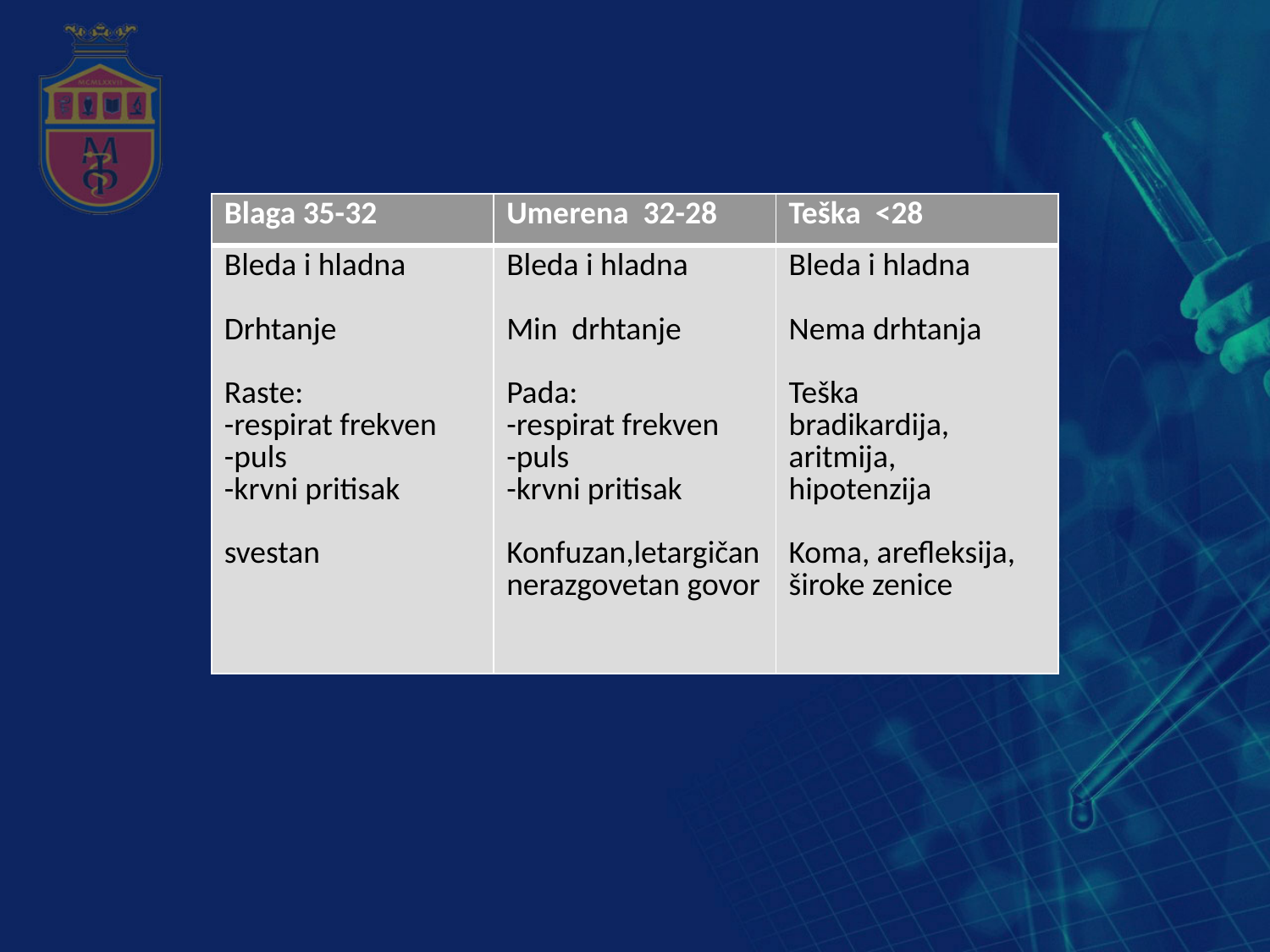

| Blaga 35-32 | Umerena 32-28 | Teška <28 |
| --- | --- | --- |
| Bleda i hladna Drhtanje Raste: -respirat frekven -puls -krvni pritisak svestan | Bleda i hladna Min drhtanje Pada: -respirat frekven -puls -krvni pritisak Konfuzan,letargičan nerazgovetan govor | Bleda i hladna Nema drhtanja Teška bradikardija, aritmija, hipotenzija Koma, arefleksija, široke zenice |